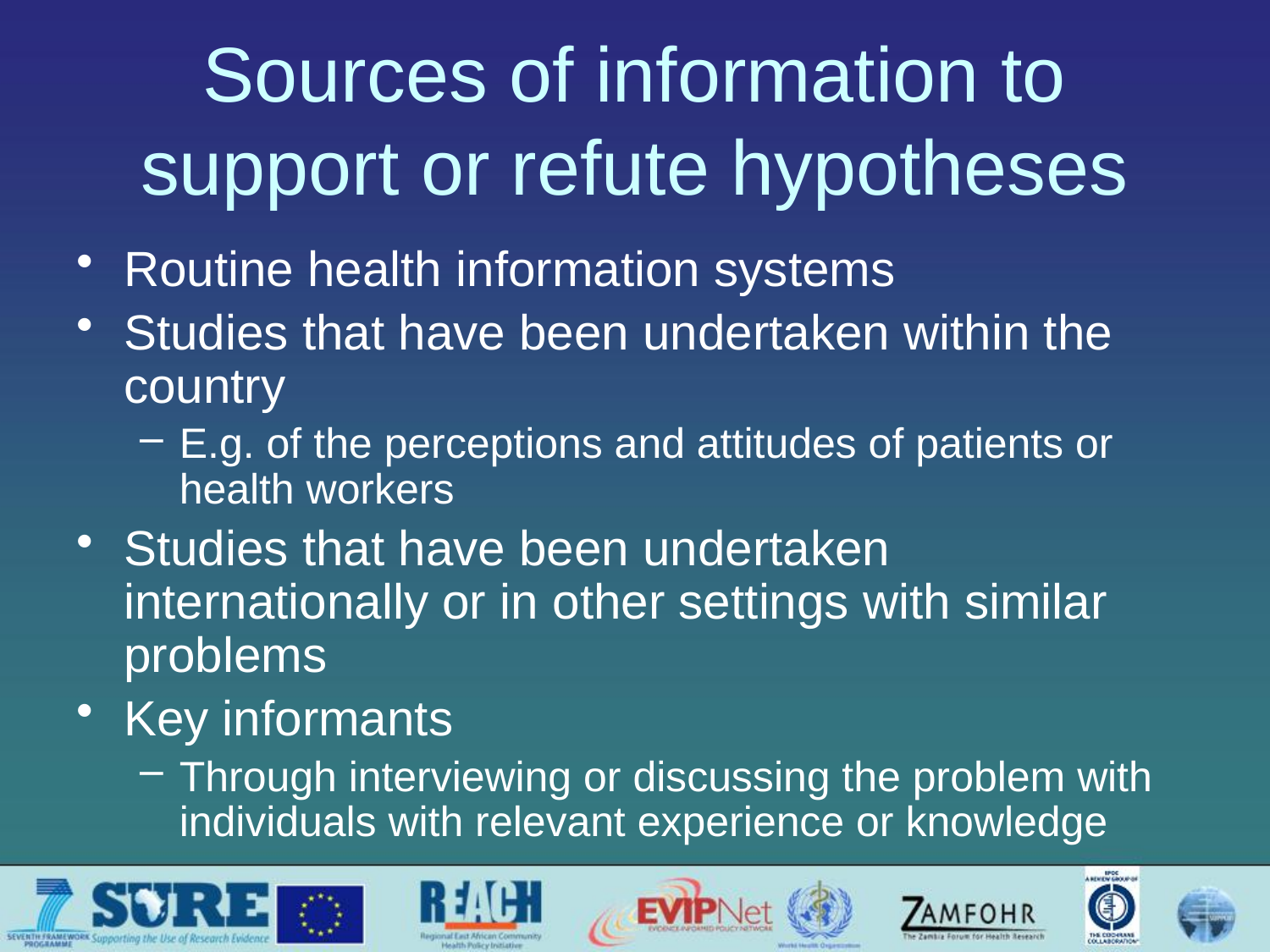

# Sources of information to support or refute hypotheses
Routine health information systems
Studies that have been undertaken within the country
E.g. of the perceptions and attitudes of patients or health workers
Studies that have been undertaken internationally or in other settings with similar problems
Key informants
Through interviewing or discussing the problem with individuals with relevant experience or knowledge